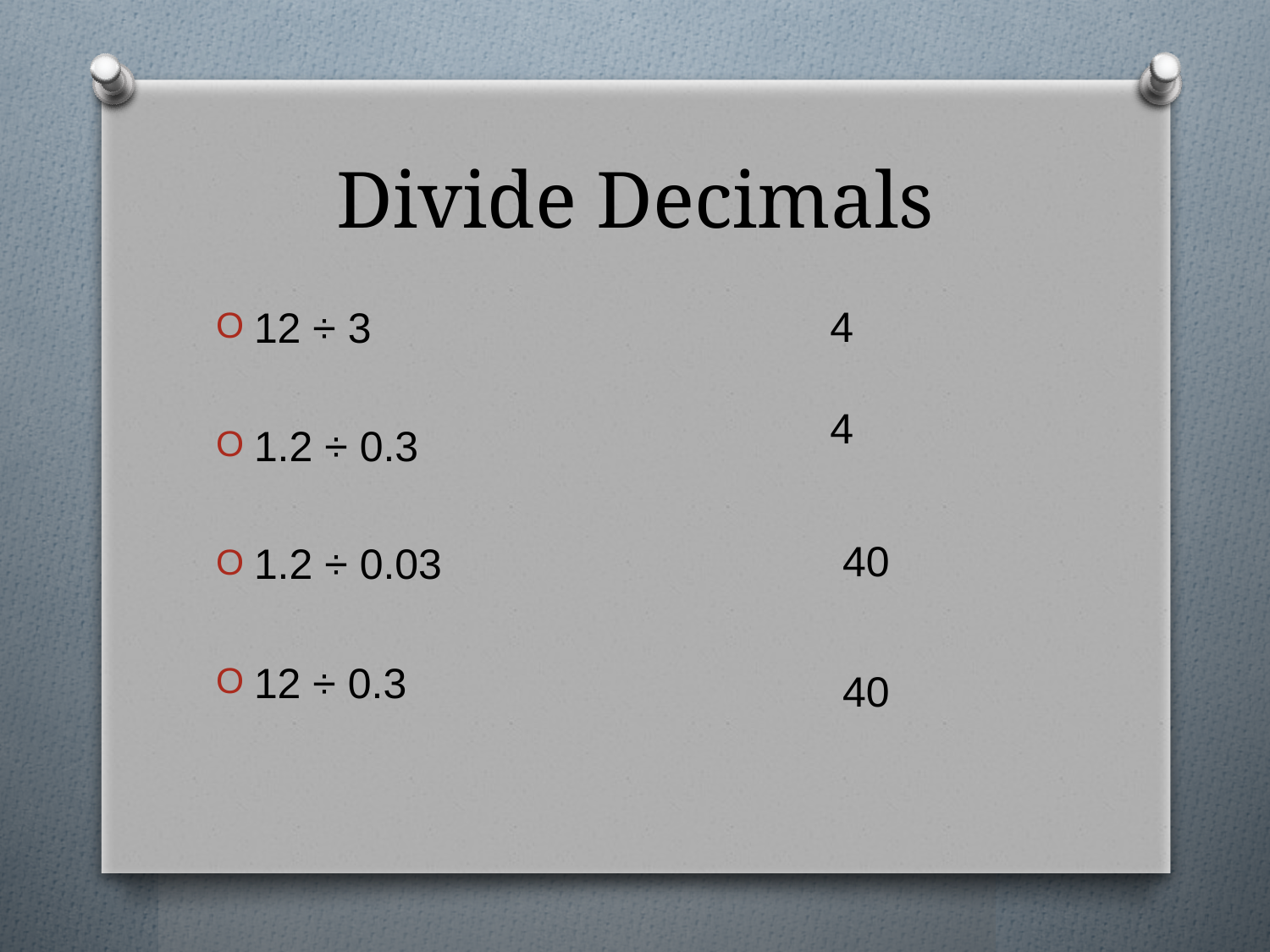

# Divide Decimals
12 ÷ 3

1.2 ÷ 0.3

1.2 ÷ 0.03

12 ÷ 0.3
4
4
40
40